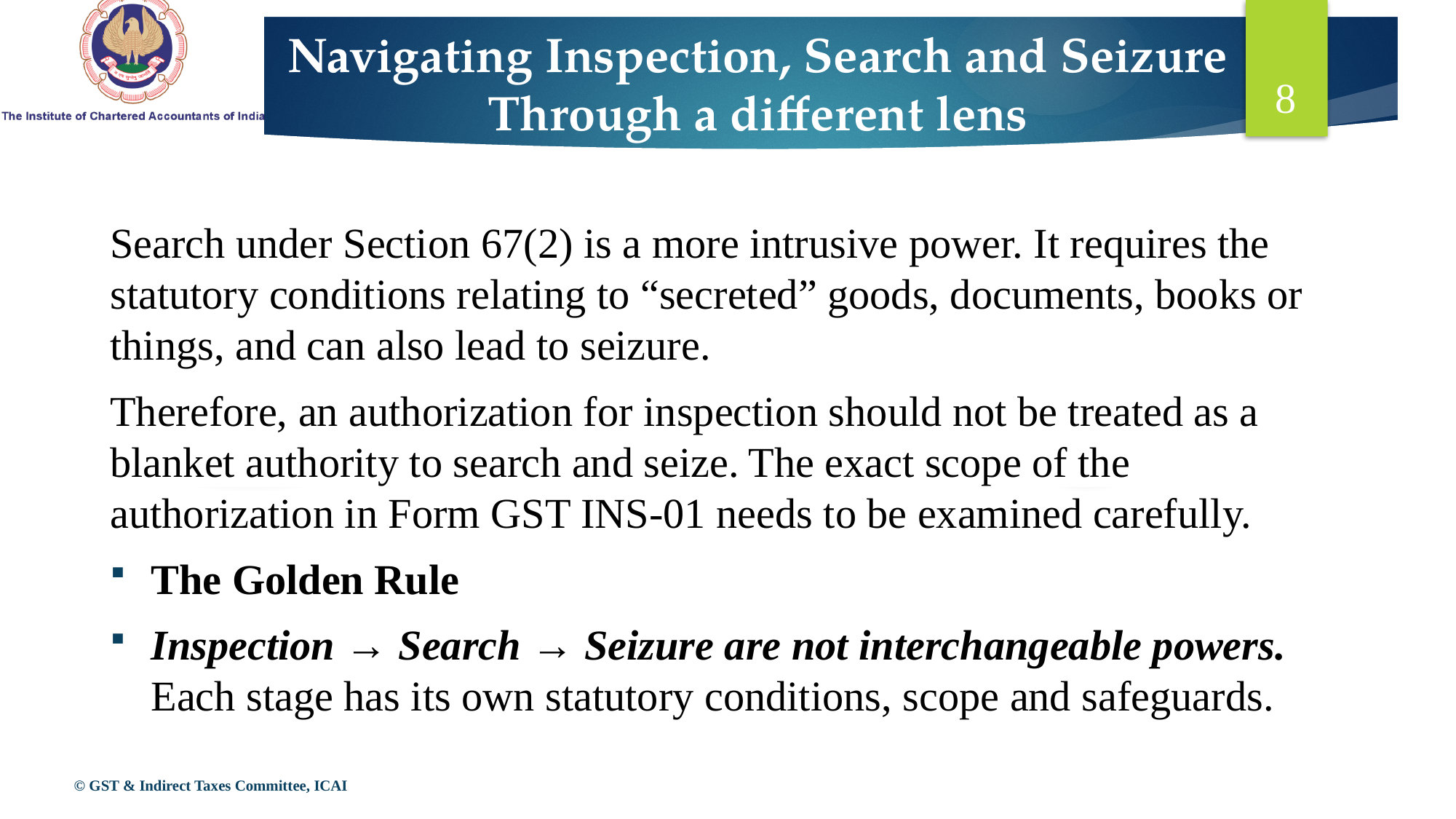

# Navigating Inspection, Search and Seizure Through a different lens
8
Search under Section 67(2) is a more intrusive power. It requires the statutory conditions relating to “secreted” goods, documents, books or things, and can also lead to seizure.
Therefore, an authorization for inspection should not be treated as a blanket authority to search and seize. The exact scope of the authorization in Form GST INS-01 needs to be examined carefully.
The Golden Rule
Inspection → Search → Seizure are not interchangeable powers.
Each stage has its own statutory conditions, scope and safeguards.

© GST & Indirect Taxes Committee, ICAI